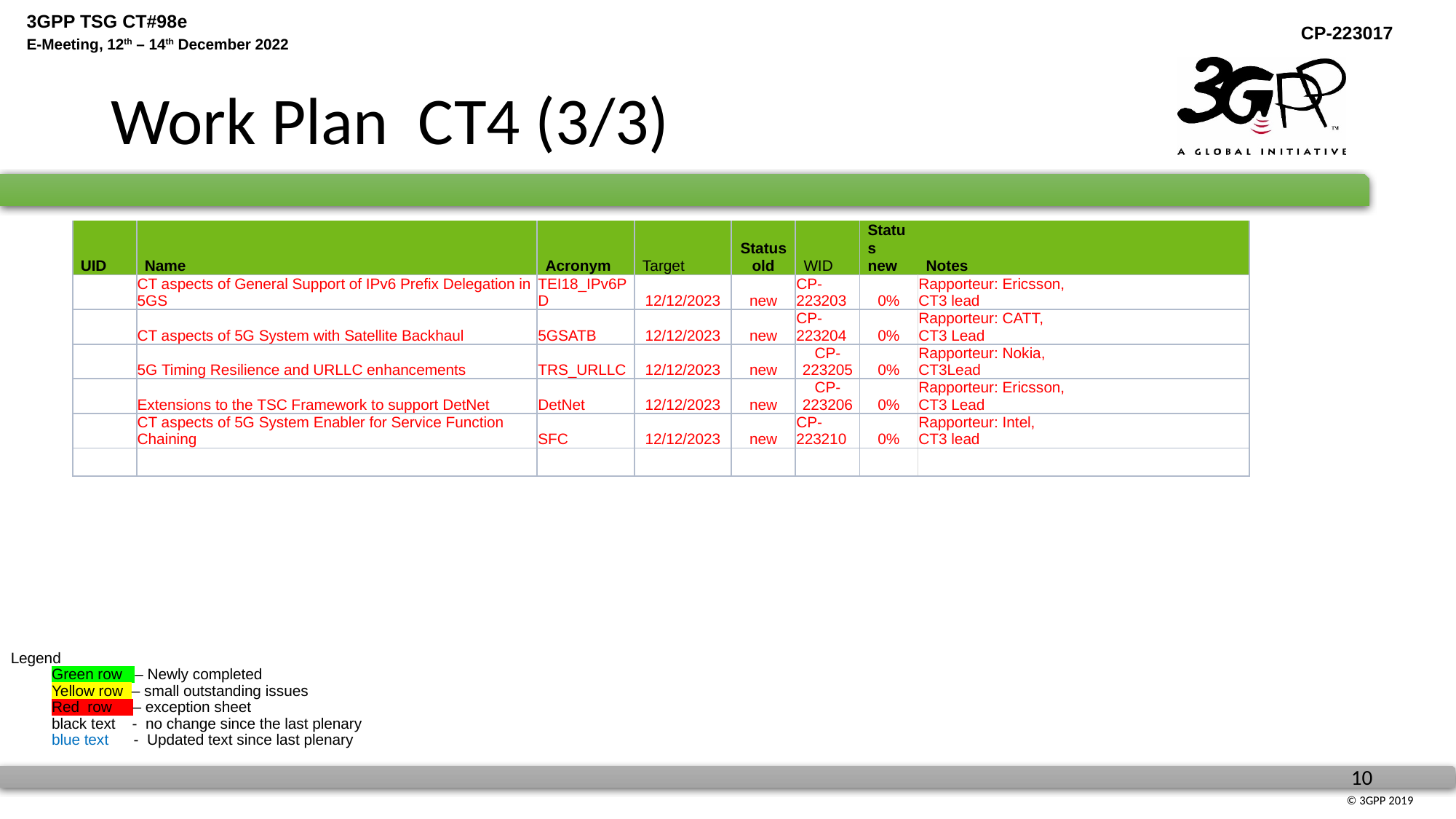

# Work Plan  CT4 (3/3)
| UID | Name | Acronym | Target | Status old | WID | Status new | Notes |
| --- | --- | --- | --- | --- | --- | --- | --- |
|  | CT aspects of General Support of IPv6 Prefix Delegation in 5GS | TEI18\_IPv6PD | 12/12/2023 | new | CP-223203 | 0% | Rapporteur: Ericsson, CT3 lead |
|  | CT aspects of 5G System with Satellite Backhaul | 5GSATB | 12/12/2023 | new | CP-223204 | 0% | Rapporteur: CATT, CT3 Lead |
|  | 5G Timing Resilience and URLLC enhancements | TRS\_URLLC | 12/12/2023 | new | CP-223205 | 0% | Rapporteur: Nokia, CT3Lead |
|  | Extensions to the TSC Framework to support DetNet | DetNet | 12/12/2023 | new | CP-223206 | 0% | Rapporteur: Ericsson, CT3 Lead |
|  | CT aspects of 5G System Enabler for Service Function Chaining | SFC | 12/12/2023 | new | CP-223210 | 0% | Rapporteur: Intel, CT3 lead |
|  |  |  |  |  |  |  |  |
Legend
Green row   – Newly completed
	Yellow row  – small outstanding issues
Red  row     – exception sheet
	black text    -  no change since the last plenary
	blue text      -  Updated text since last plenary